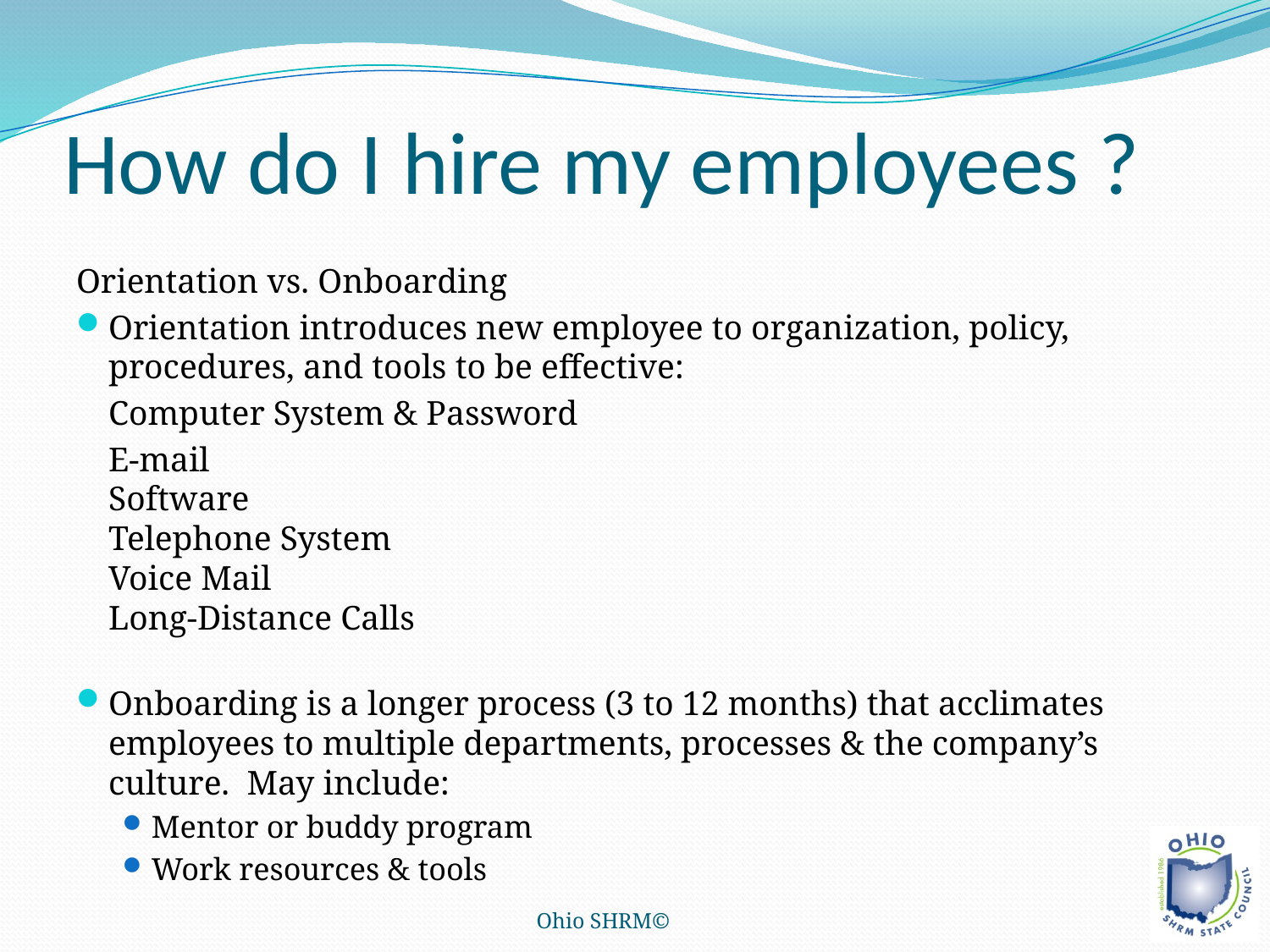

# How do I hire my employees ?
Orientation vs. Onboarding
Orientation introduces new employee to organization, policy, procedures, and tools to be effective:
	Computer System & Password
	E-mail
Software
Telephone System
Voice Mail
Long-Distance Calls
Onboarding is a longer process (3 to 12 months) that acclimates employees to multiple departments, processes & the company’s culture.  May include:
Mentor or buddy program
Work resources & tools

Ohio SHRM©